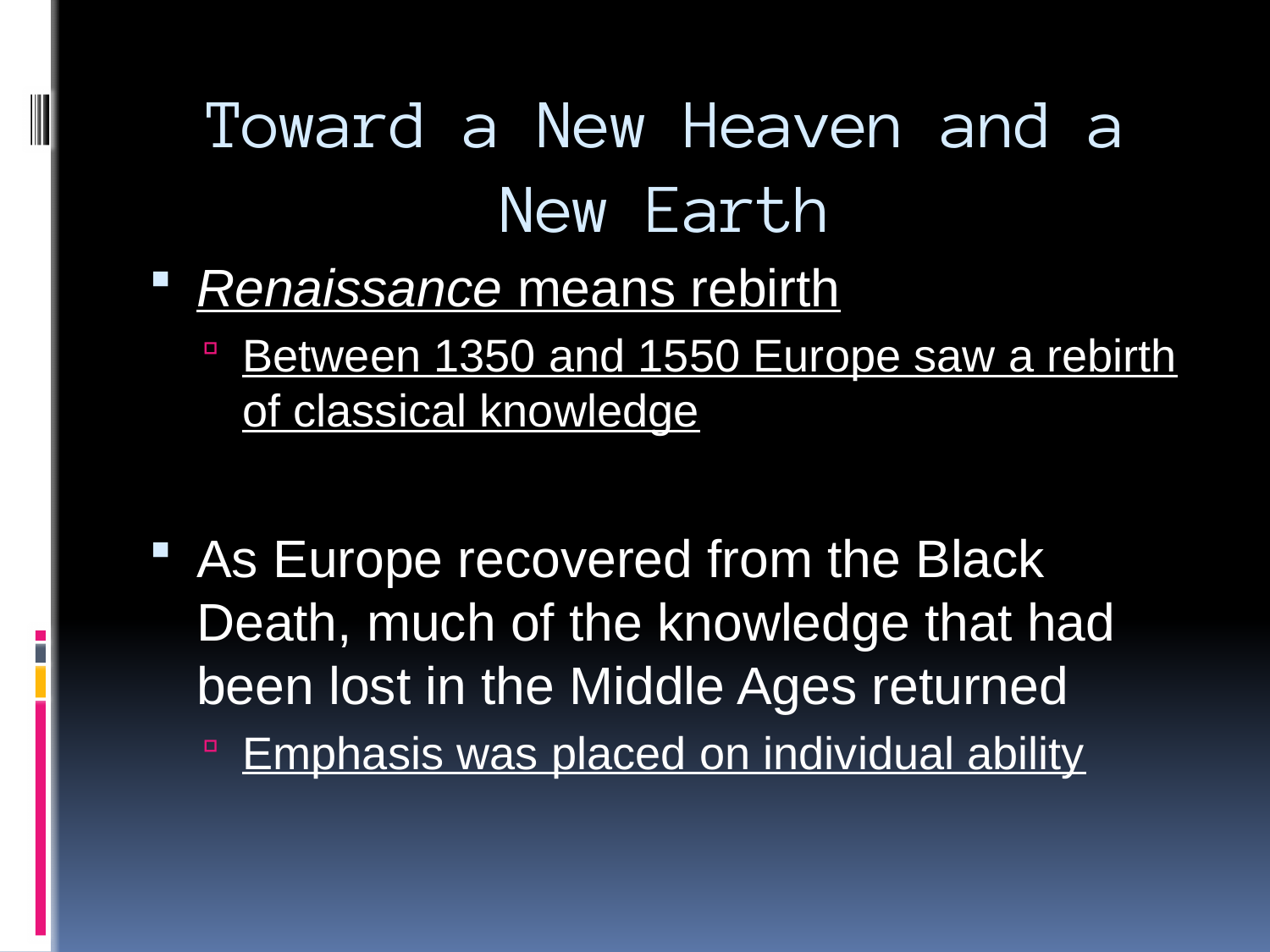

# Toward a New Heaven and a New Earth
Renaissance means rebirth
Between 1350 and 1550 Europe saw a rebirth of classical knowledge

As Europe recovered from the Black Death, much of the knowledge that had been lost in the Middle Ages returned
Emphasis was placed on individual ability